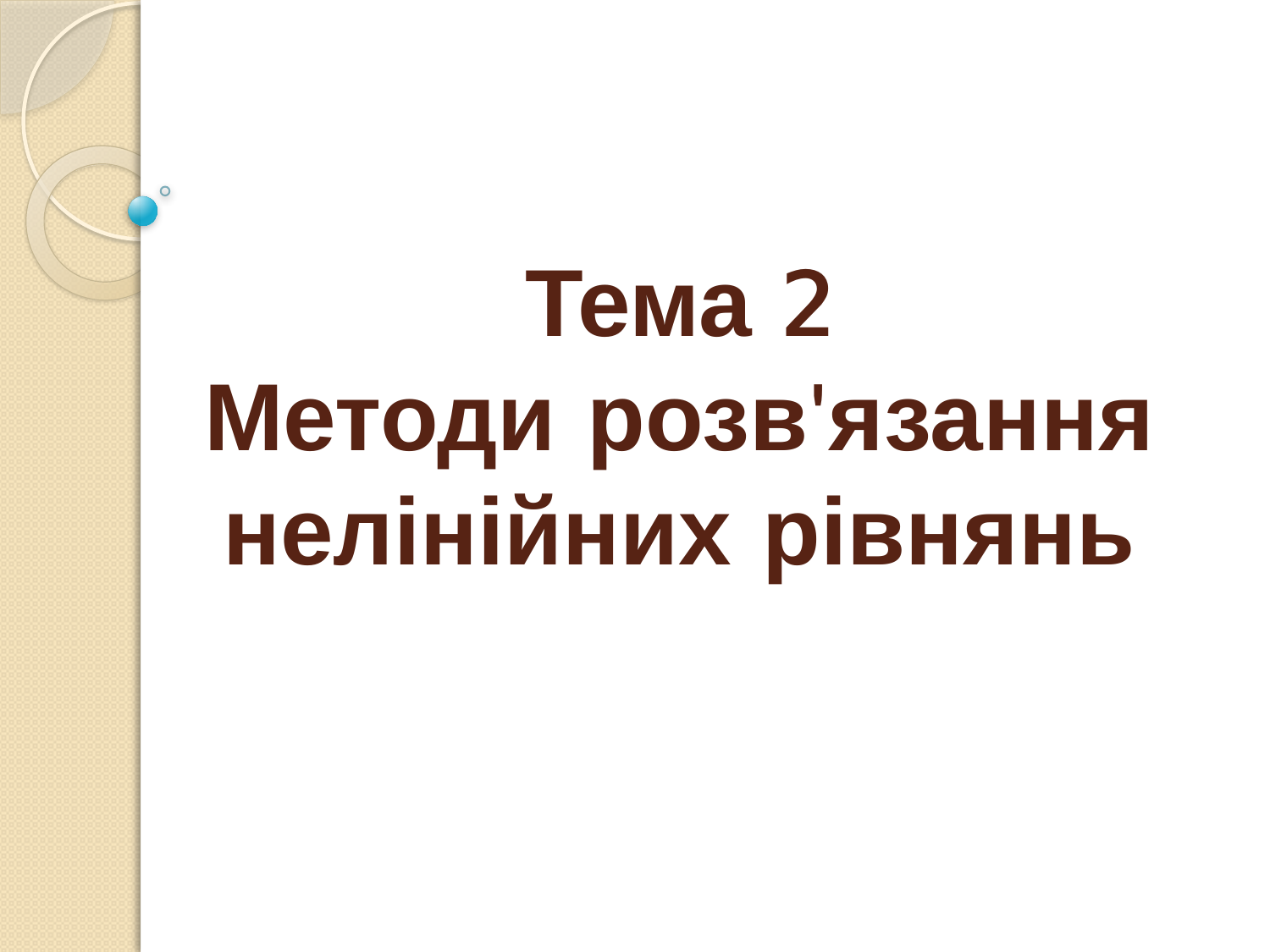

# Тема 2 Методи розв'язання нелінійних рівнянь